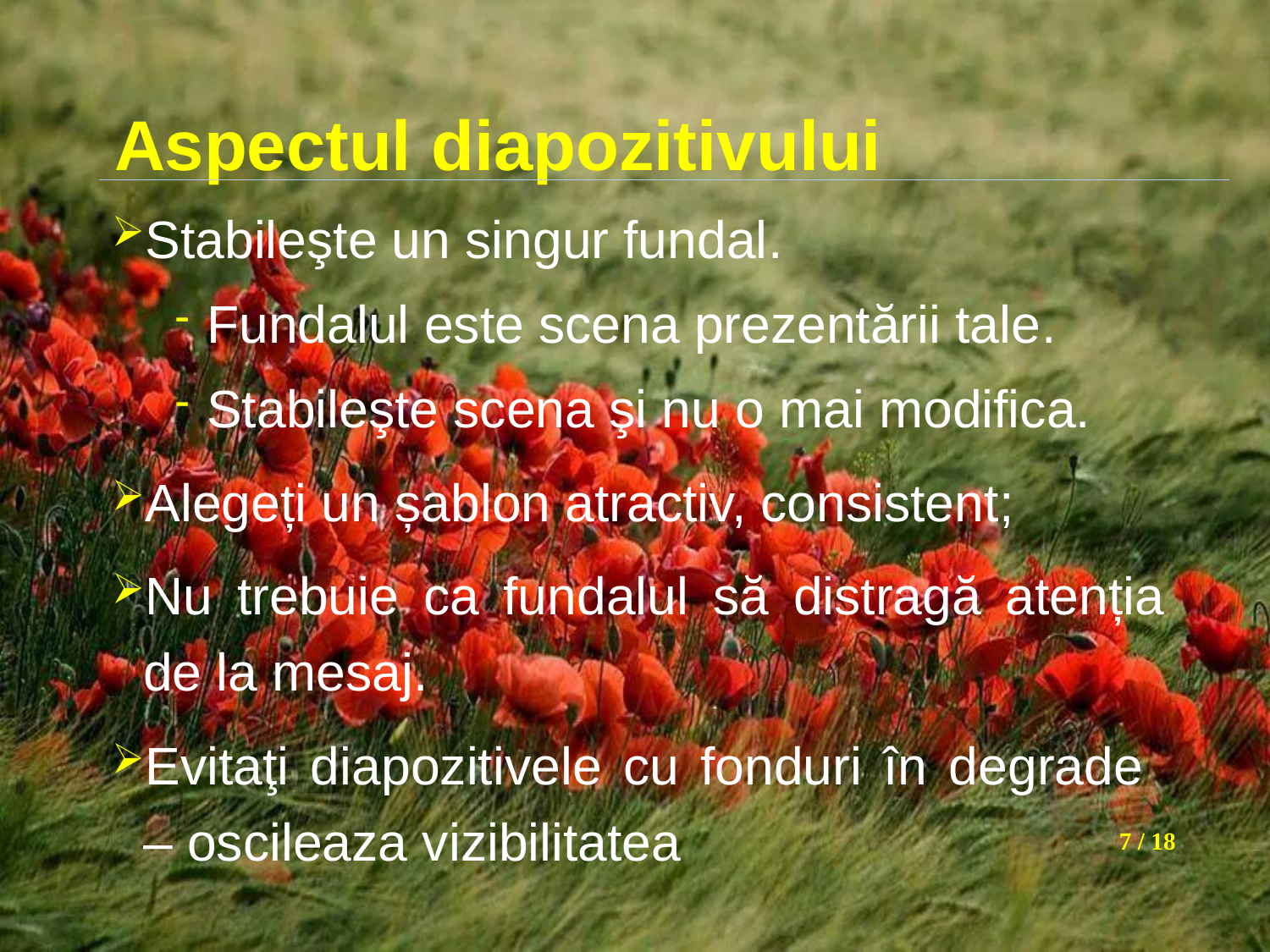

# Aspectul diapozitivului
Stabileşte un singur fundal.
Fundalul este scena prezentării tale.
Stabileşte scena şi nu o mai modifica.
Alegeți un șablon atractiv, consistent;
Nu trebuie ca fundalul să distragă atenția de la mesaj.
Evitaţi diapozitivele cu fonduri în degrade  – oscileaza vizibilitatea

7 / 18